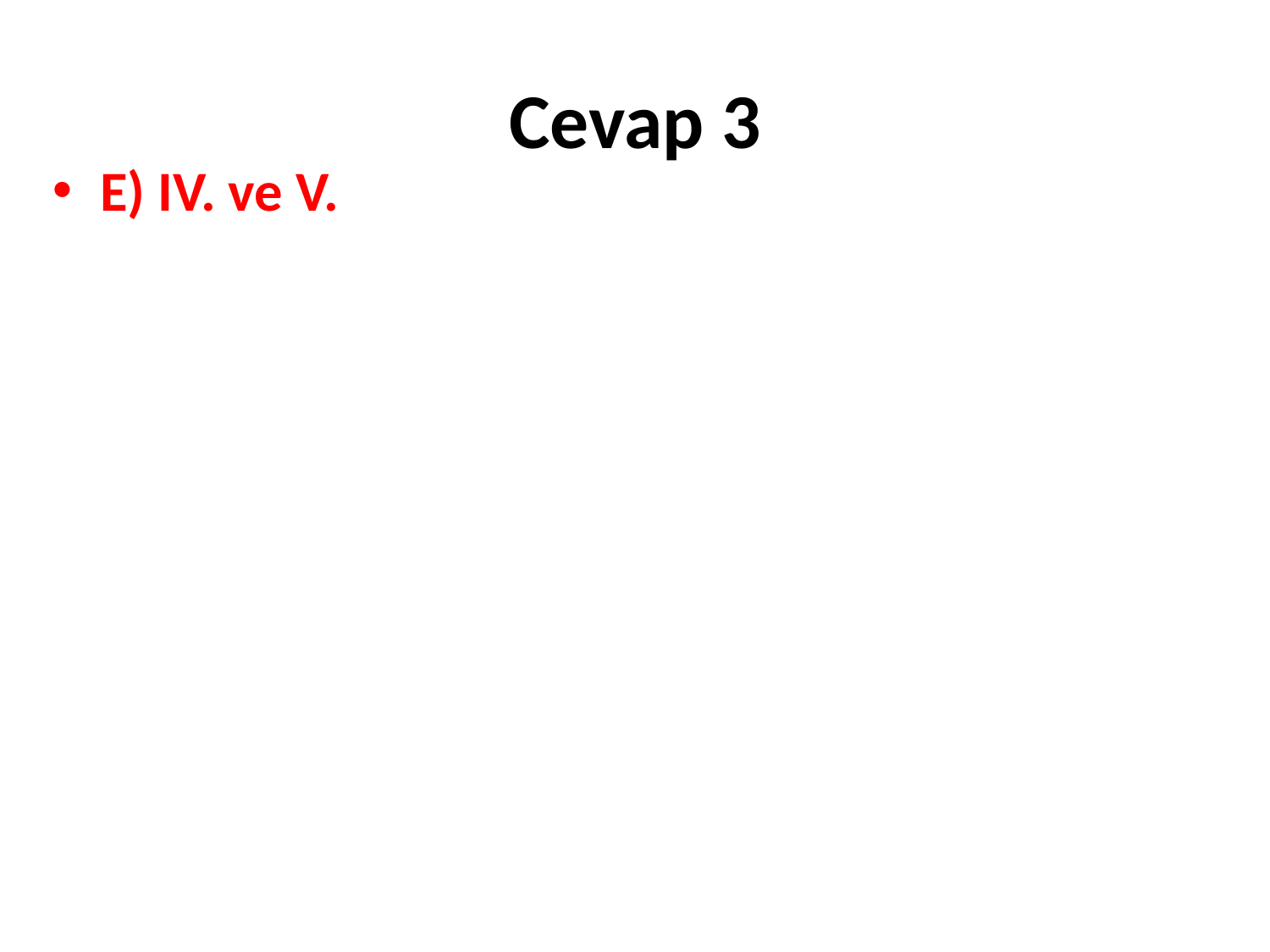

# Cevap 3
E) IV. ve V.